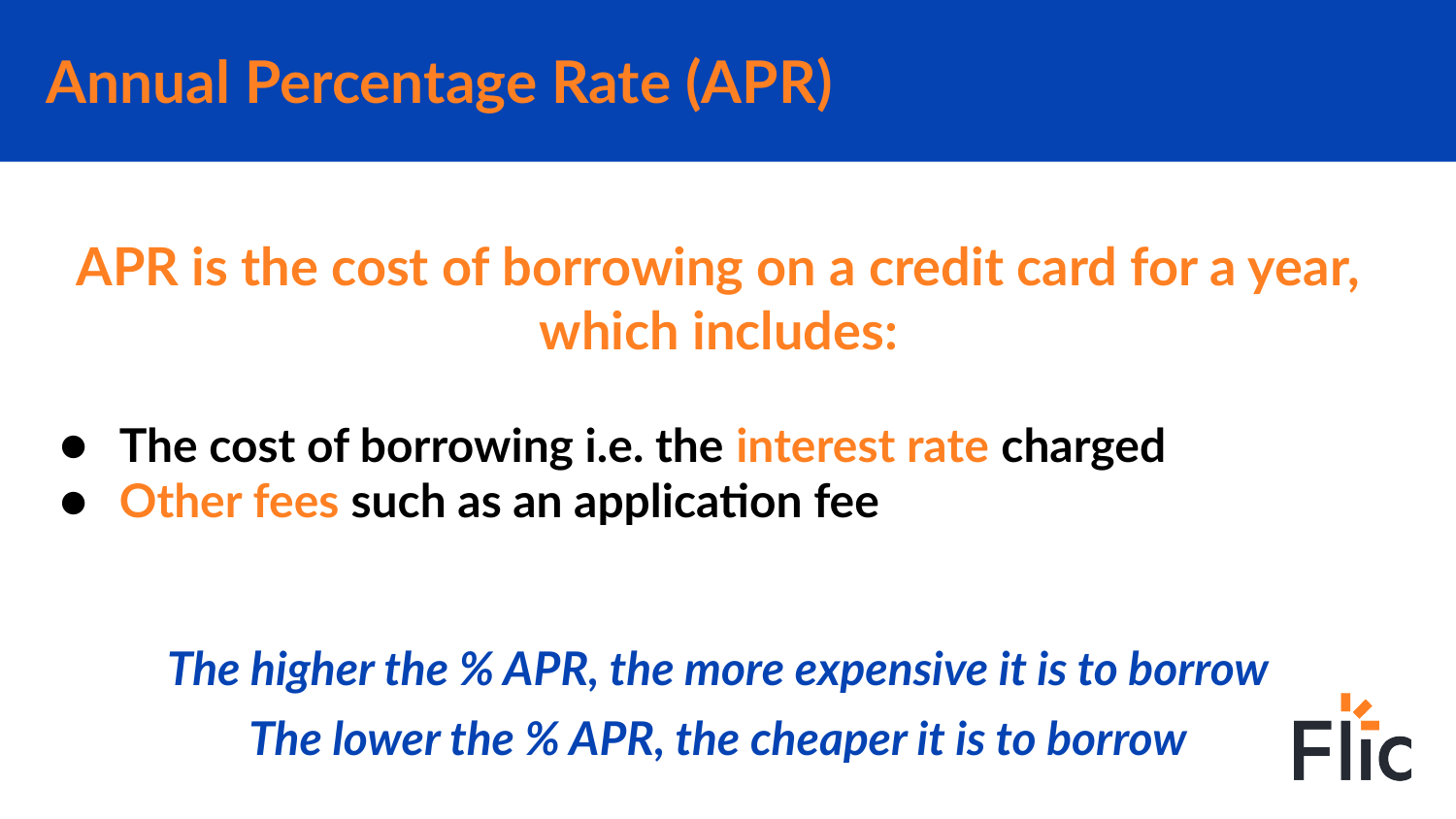

# Annual Percentage Rate (APR)
APR is the cost of borrowing on a credit card for a year, which includes:

The cost of borrowing i.e. the interest rate charged
Other fees such as an application fee

The higher the % APR, the more expensive it is to borrow

The lower the % APR, the cheaper it is to borrow

Lunch out